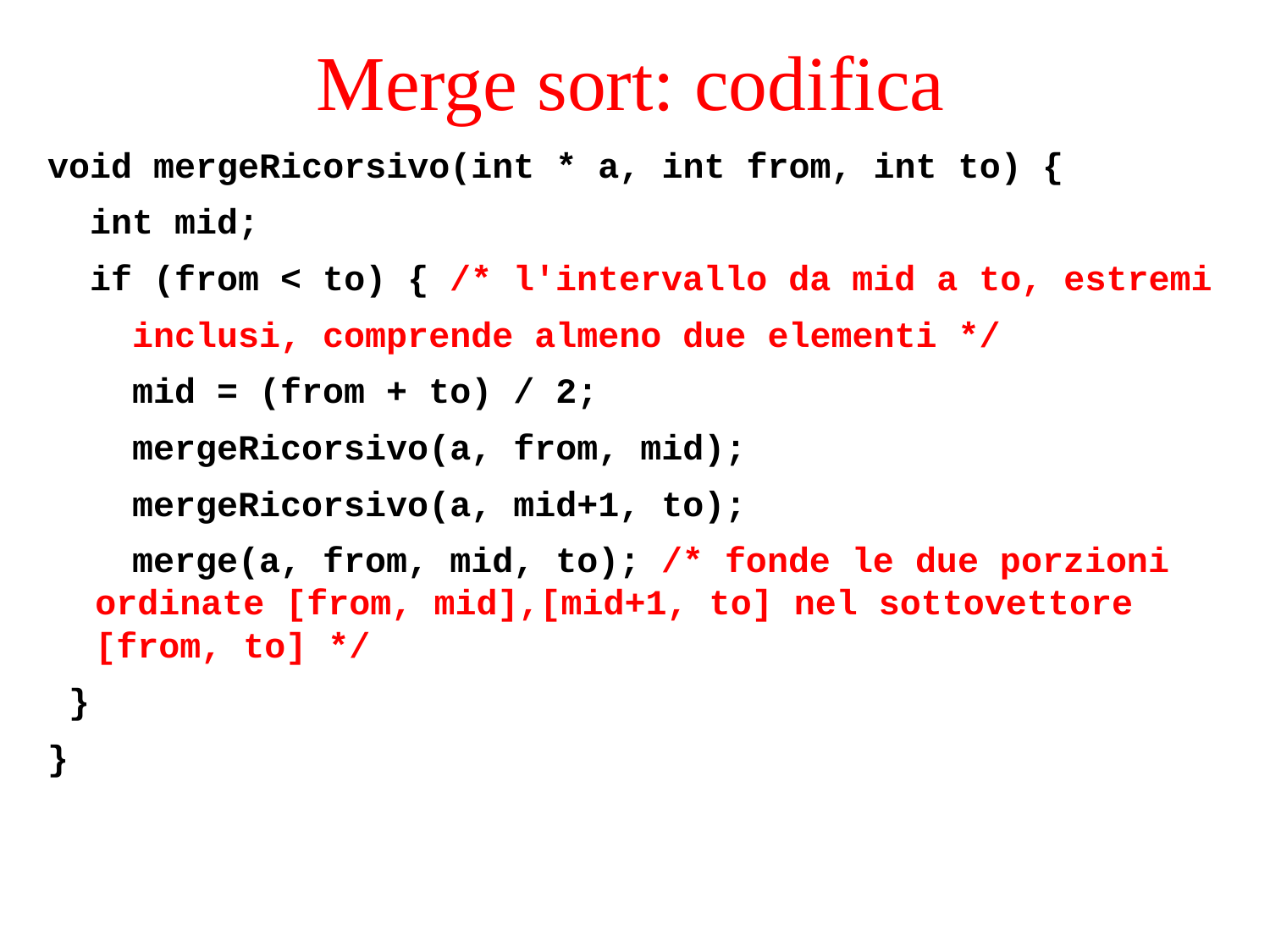

# Merge sort: codifica
void mergeRicorsivo(int * a, int from, int to) {
  int mid;
  if (from < to) { /* l'intervallo da mid a to, estremi
    inclusi, comprende almeno due elementi */
    mid = (from + to) / 2;
    mergeRicorsivo(a, from, mid);
    mergeRicorsivo(a, mid+1, to);
    merge(a, from, mid, to); /* fonde le due porzioni ordinate [from, mid],[mid+1, to] nel sottovettore [from, to] */
 }
}